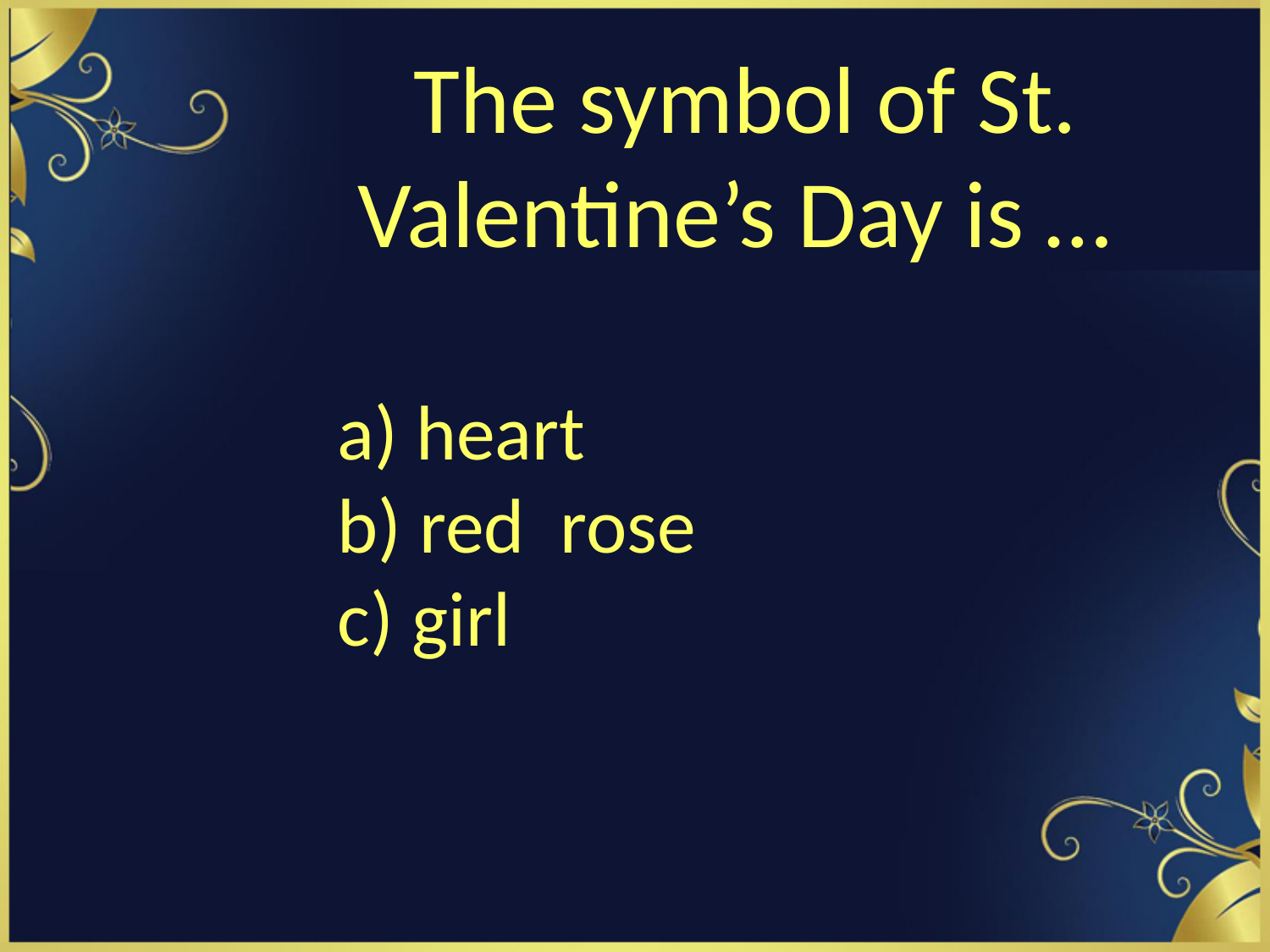

# The symbol of St. Valentine’s Day is …
a) heart
b) red  rose
c) girl